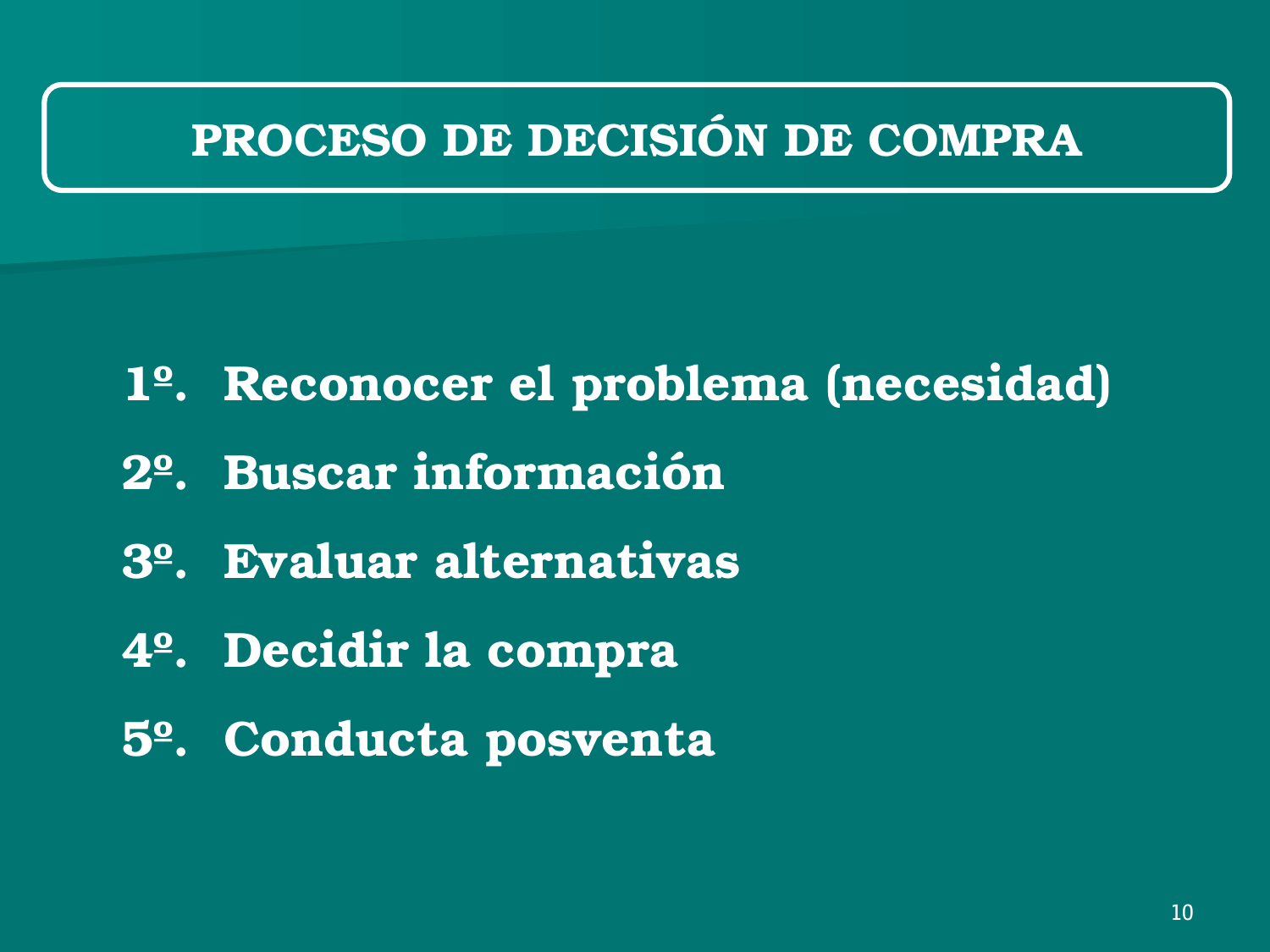

PROCESO DE DECISIÓN DE COMPRA
1º.  Reconocer el problema (necesidad)
2º.  Buscar información
3º.  Evaluar alternativas
4º.  Decidir la compra
5º.  Conducta posventa
10